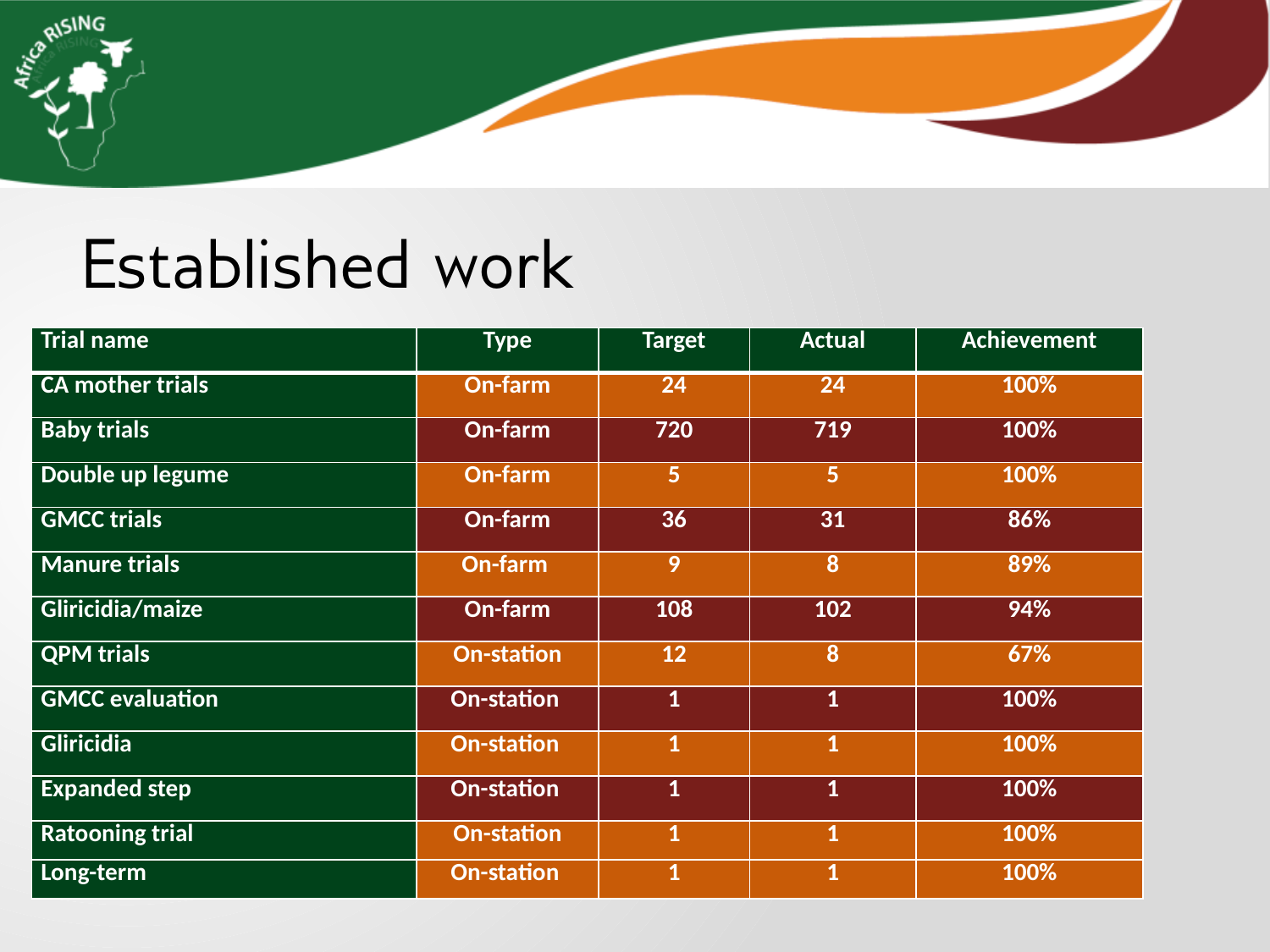

Established work
| Trial name | Type | Target | Actual | Achievement |
| --- | --- | --- | --- | --- |
| CA mother trials | On-farm | 24 | 24 | 100% |
| Baby trials | On-farm | 720 | 719 | 100% |
| Double up legume | On-farm | 5 | 5 | 100% |
| GMCC trials | On-farm | 36 | 31 | 86% |
| Manure trials | On-farm | 9 | 8 | 89% |
| Gliricidia/maize | On-farm | 108 | 102 | 94% |
| QPM trials | On-station | 12 | 8 | 67% |
| GMCC evaluation | On-station | 1 | 1 | 100% |
| Gliricidia | On-station | 1 | 1 | 100% |
| Expanded step | On-station | 1 | 1 | 100% |
| Ratooning trial | On-station | 1 | 1 | 100% |
| Long-term | On-station | 1 | 1 | 100% |